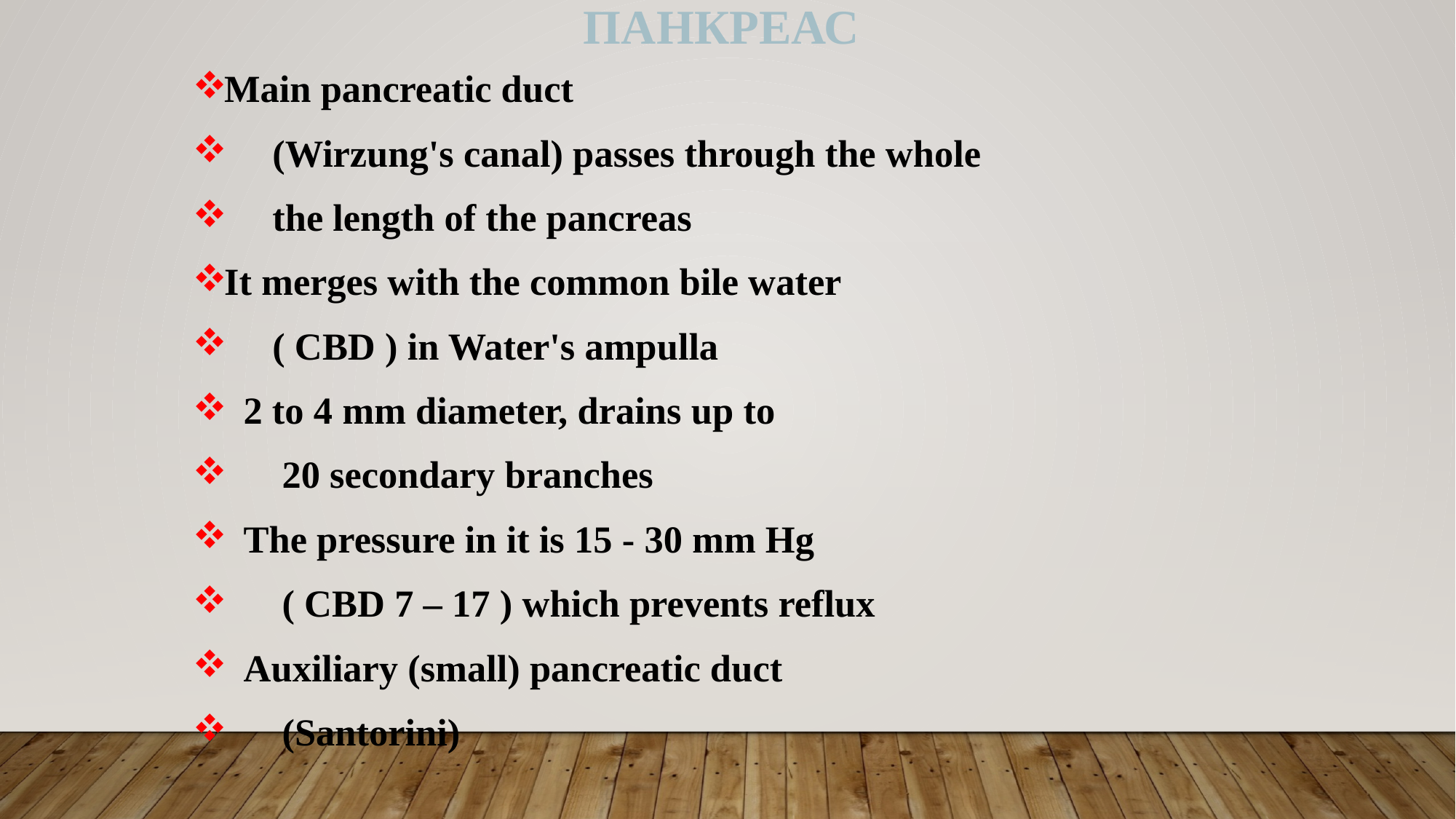

Панкреас
Main pancreatic duct
     (Wirzung's canal) passes through the whole
     the length of the pancreas
It merges with the common bile water
     ( CBD ) in Water's ampulla
  2 to 4 mm diameter, drains up to
      20 secondary branches
  The pressure in it is 15 - 30 mm Hg
      ( CBD 7 – 17 ) which prevents reflux
  Auxiliary (small) pancreatic duct
      (Santorini)